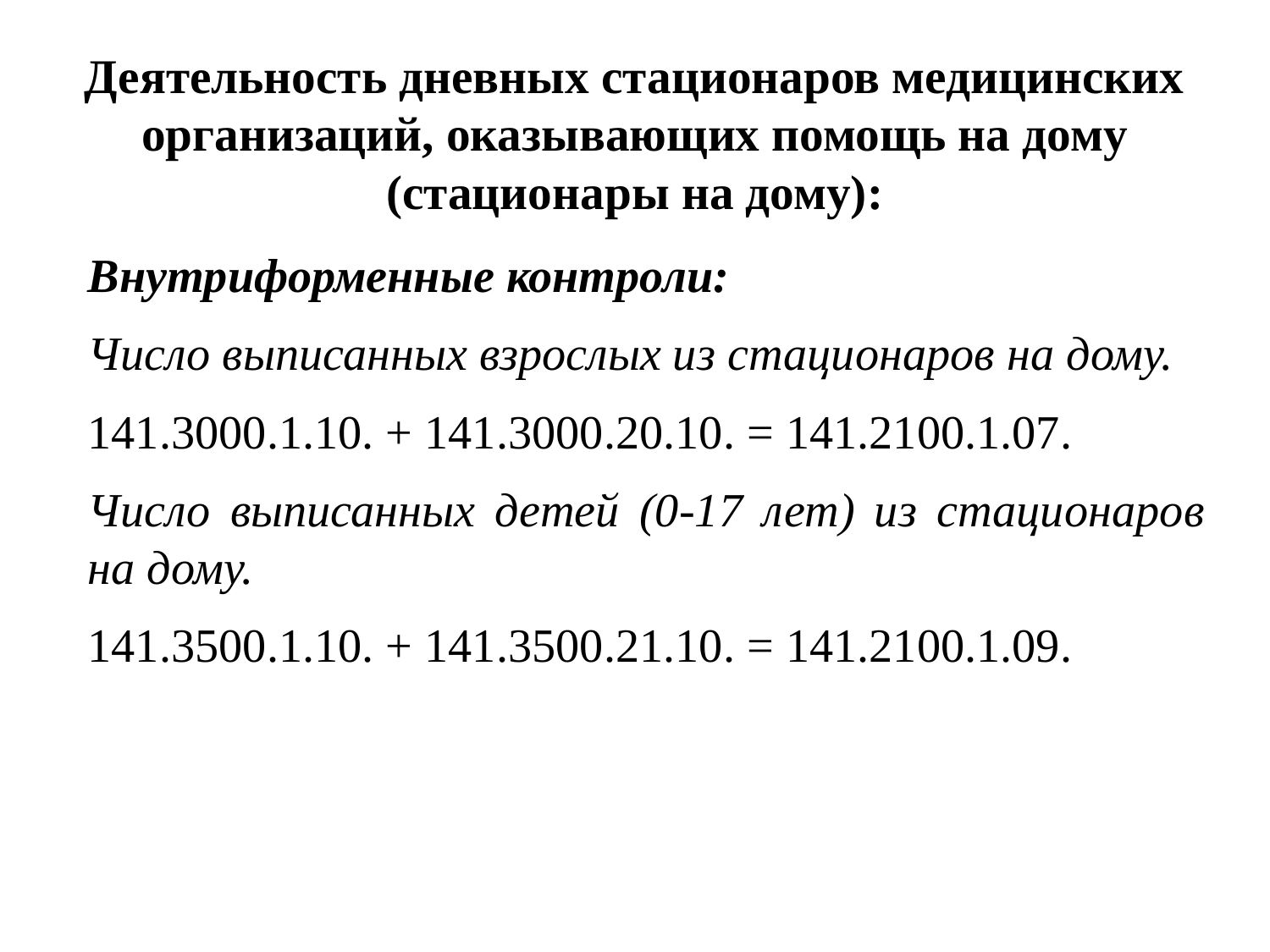

# Деятельность дневных стационаров медицинских организаций, оказывающих помощь на дому (стационары на дому):
Внутриформенные контроли:
Число выписанных взрослых из стационаров на дому.
141.3000.1.10. + 141.3000.20.10. = 141.2100.1.07.
Число выписанных детей (0-17 лет) из стационаров на дому.
141.3500.1.10. + 141.3500.21.10. = 141.2100.1.09.